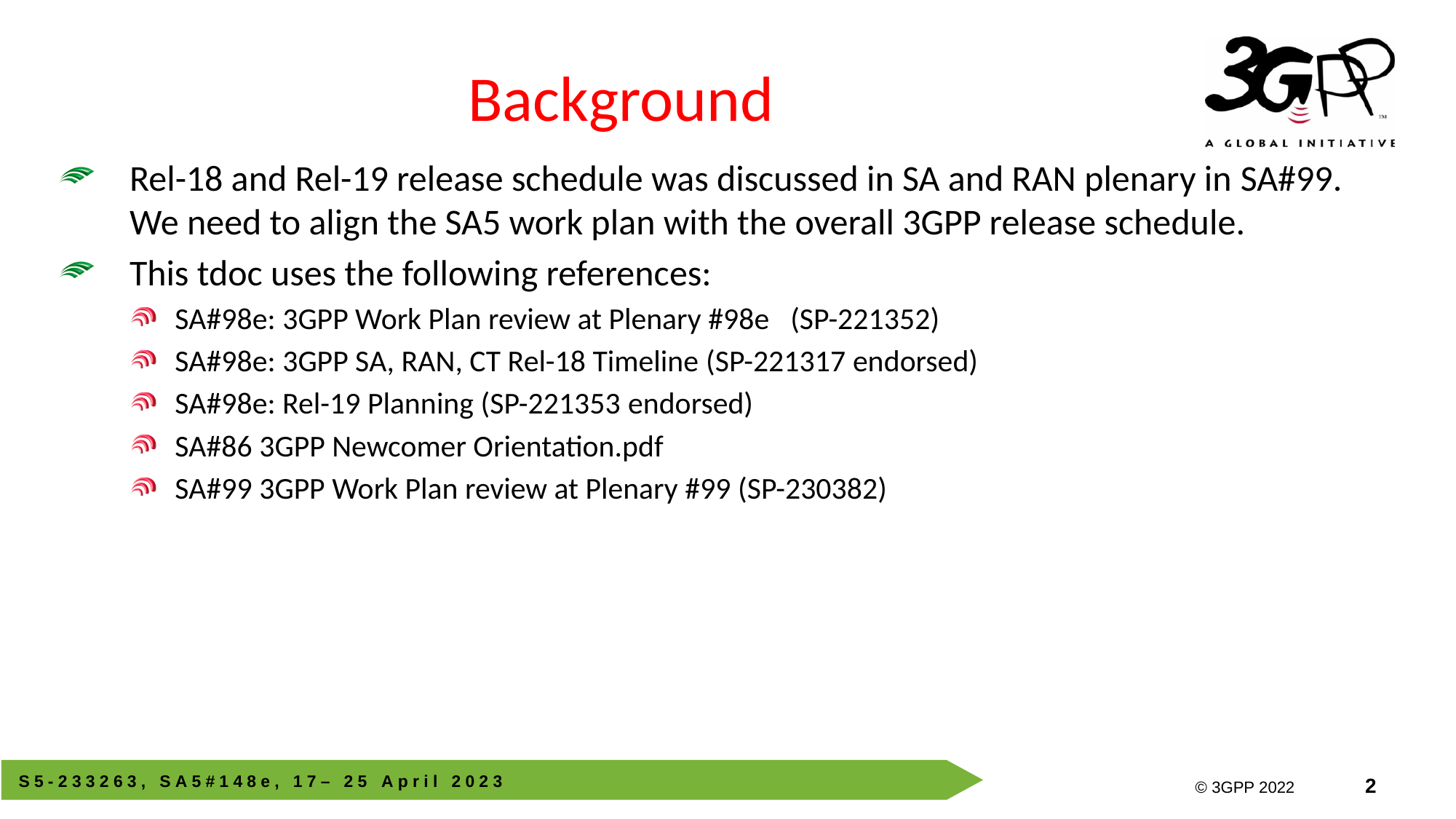

# Background
Rel-18 and Rel-19 release schedule was discussed in SA and RAN plenary in SA#99. We need to align the SA5 work plan with the overall 3GPP release schedule.
This tdoc uses the following references:
SA#98e: 3GPP Work Plan review at Plenary #98e   (SP-221352)
SA#98e: 3GPP SA, RAN, CT Rel-18 Timeline (SP-221317 endorsed)
SA#98e: Rel-19 Planning (SP-221353 endorsed)
SA#86 3GPP Newcomer Orientation.pdf
SA#99 3GPP Work Plan review at Plenary #99 (SP-230382)